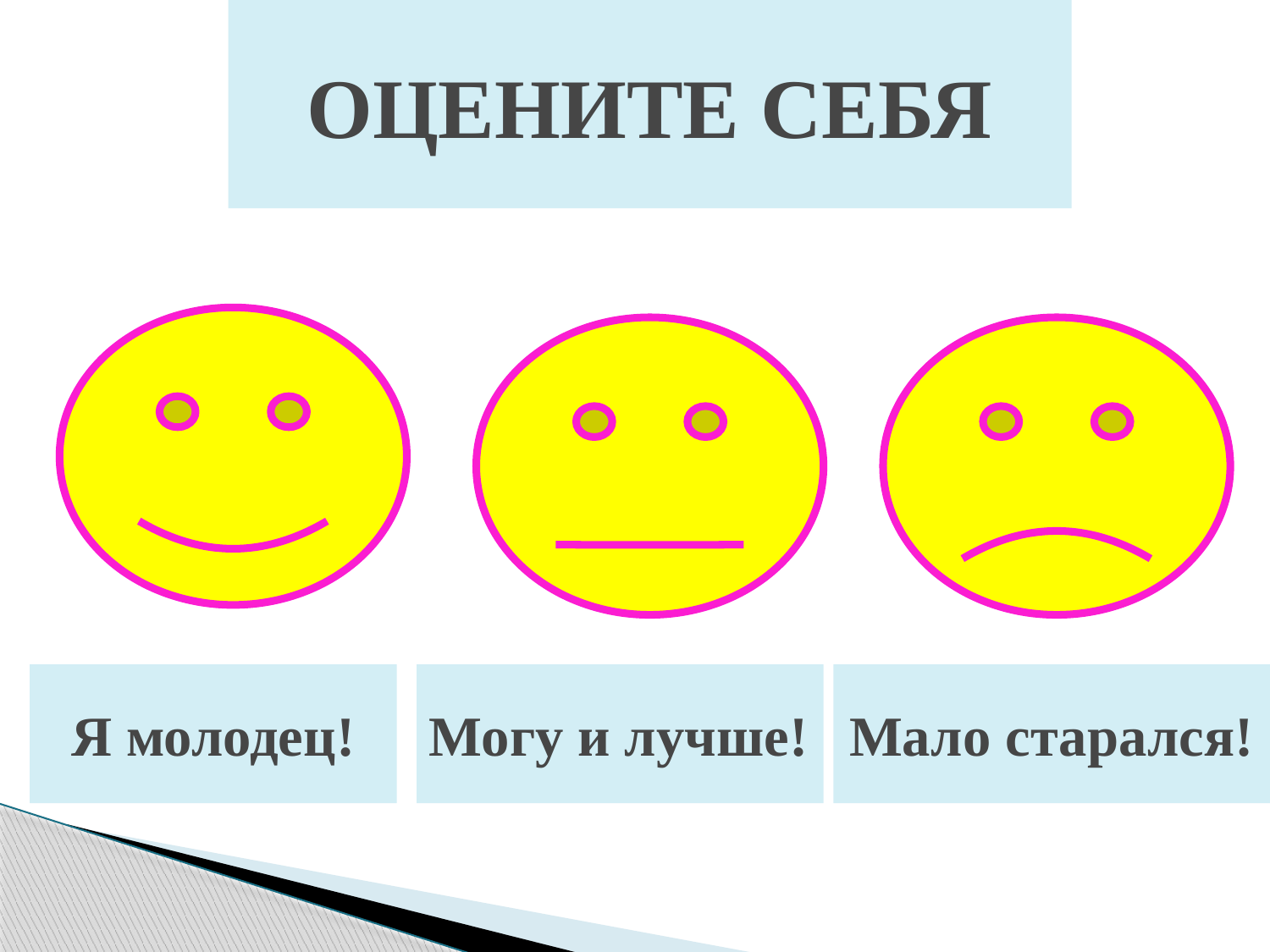

# ОЦЕНИТЕ СЕБЯ

Я молодец!
Могу и лучше!
Мало старался!